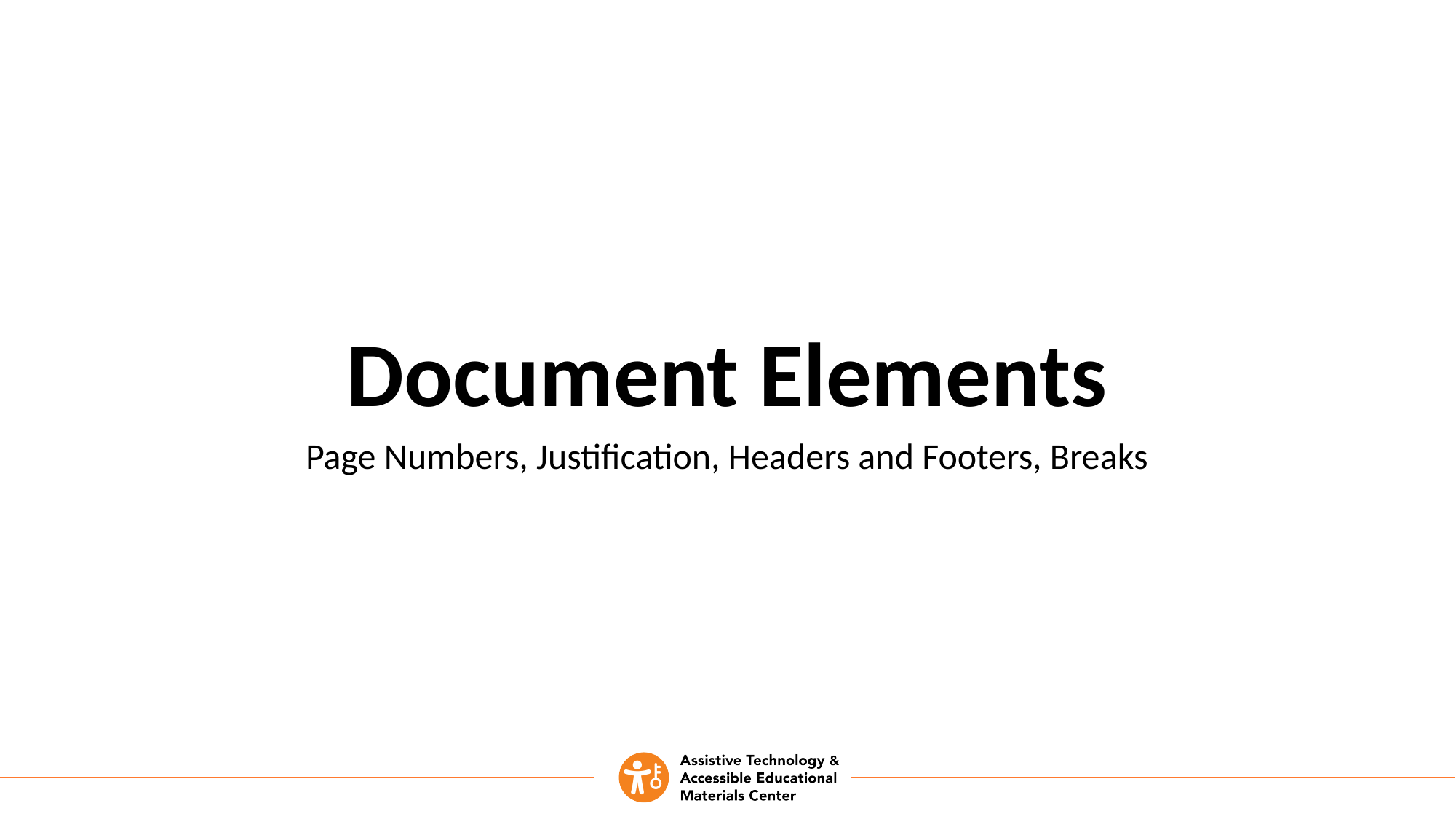

# Document Elements
Page Numbers, Justification, Headers and Footers, Breaks